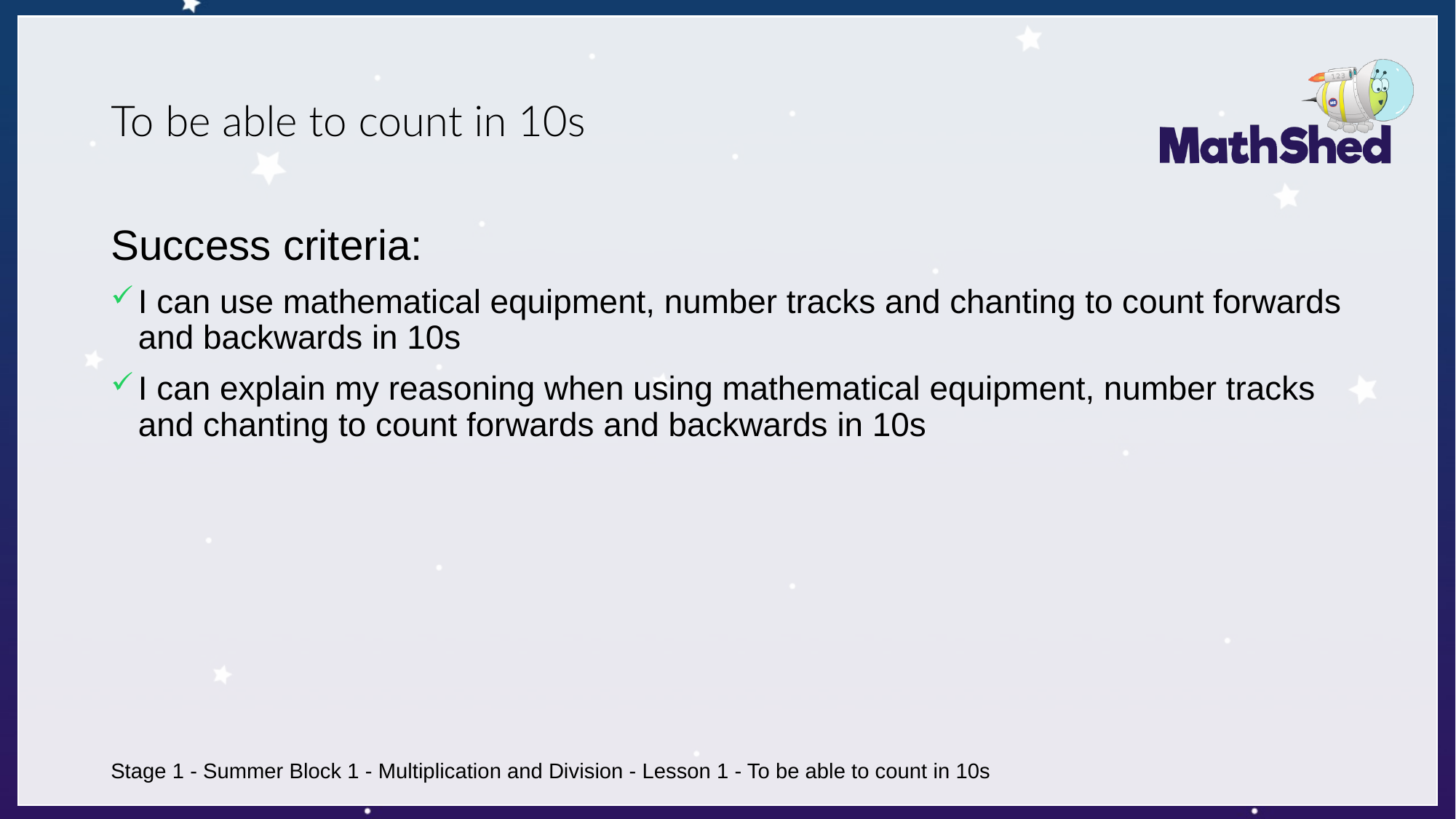

# To be able to count in 10s
Success criteria:
I can use mathematical equipment, number tracks and chanting to count forwards and backwards in 10s
I can explain my reasoning when using mathematical equipment, number tracks and chanting to count forwards and backwards in 10s

Stage 1 - Summer Block 1 - Multiplication and Division - Lesson 1 - To be able to count in 10s